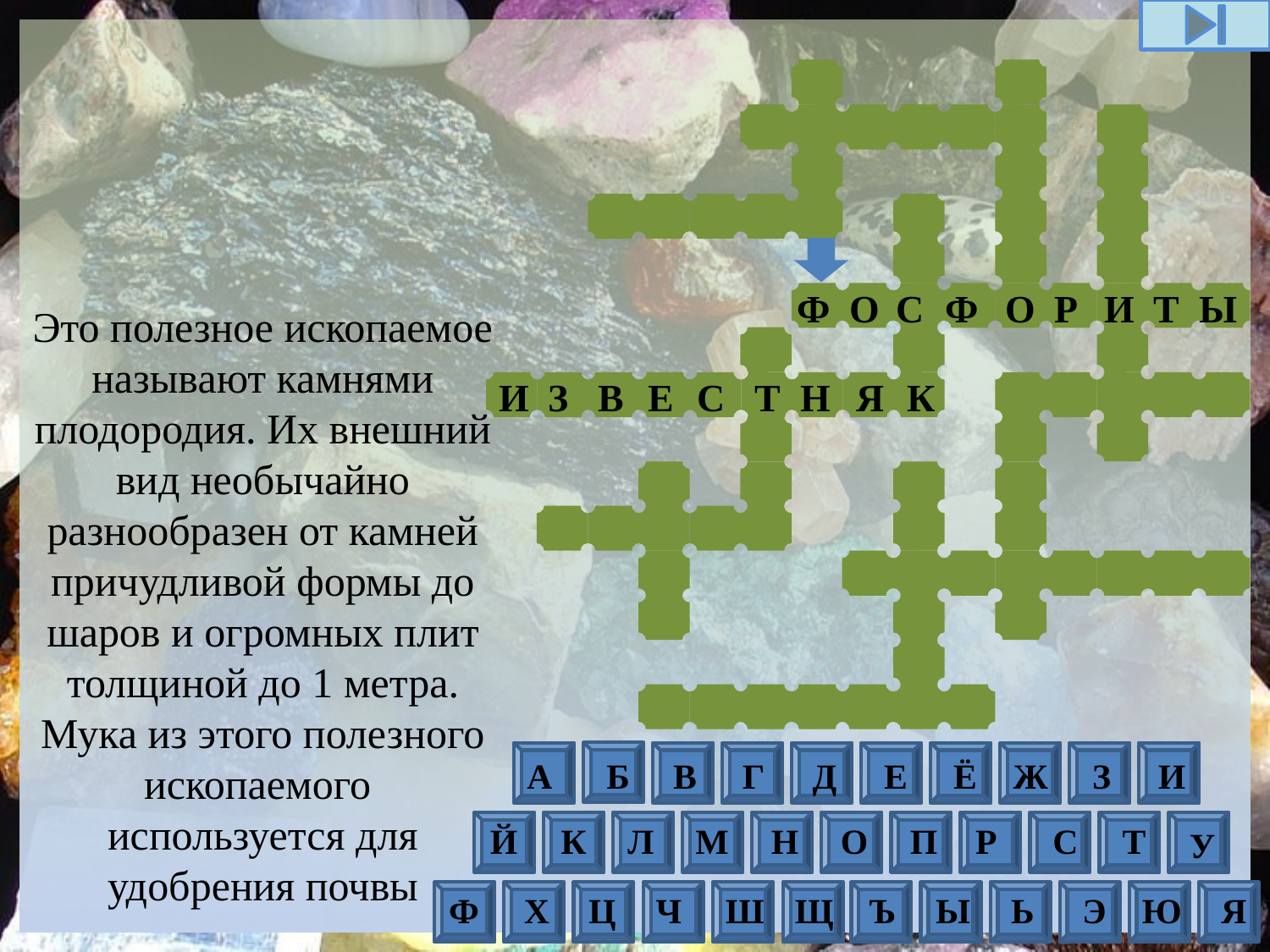

О
С
Р
Ы
Ф
Ф
О
И
Т
Это полезное ископаемое называют камнями плодородия. Их внешний вид необычайно разнообразен от камней причудливой формы до шаров и огромных плит толщиной до 1 метра. Мука из этого полезного ископаемого  используется для удобрения почвы

В
Е
С
Т
Я
И
З
Н
К

А
Б
В
Г
Д
Е
Ё
Ж
З
И

Й
К
Л
М
Н
О
П
Р
С
Т
У

Ф

Х

Ц
Ч

Ш

Щ

Ъ

Ы

Ь

Э

Ю

Я